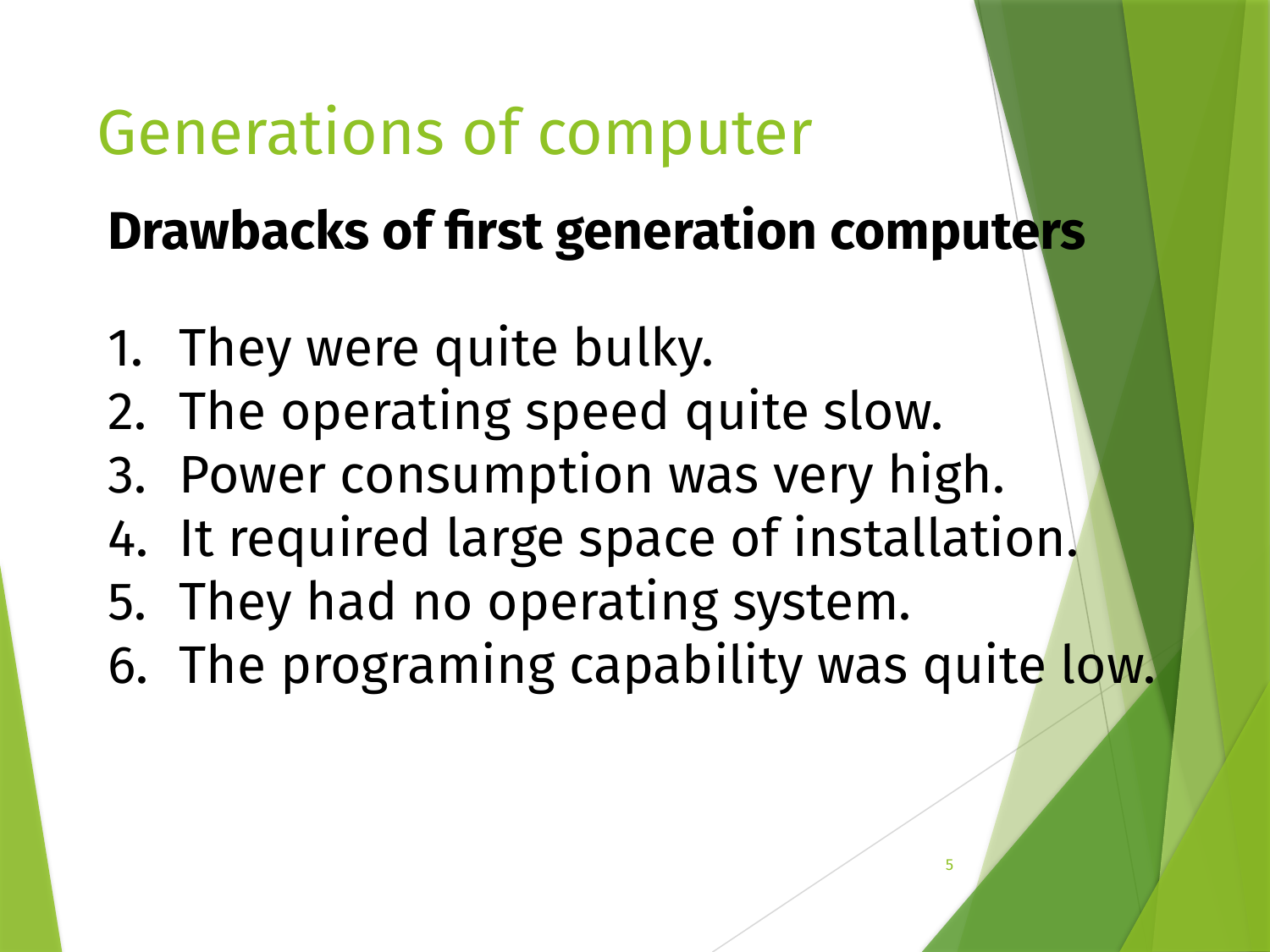

# Generations of computer
Drawbacks of first generation computers
They were quite bulky.
The operating speed quite slow.
Power consumption was very high.
It required large space of installation.
They had no operating system.
The programing capability was quite low.
5